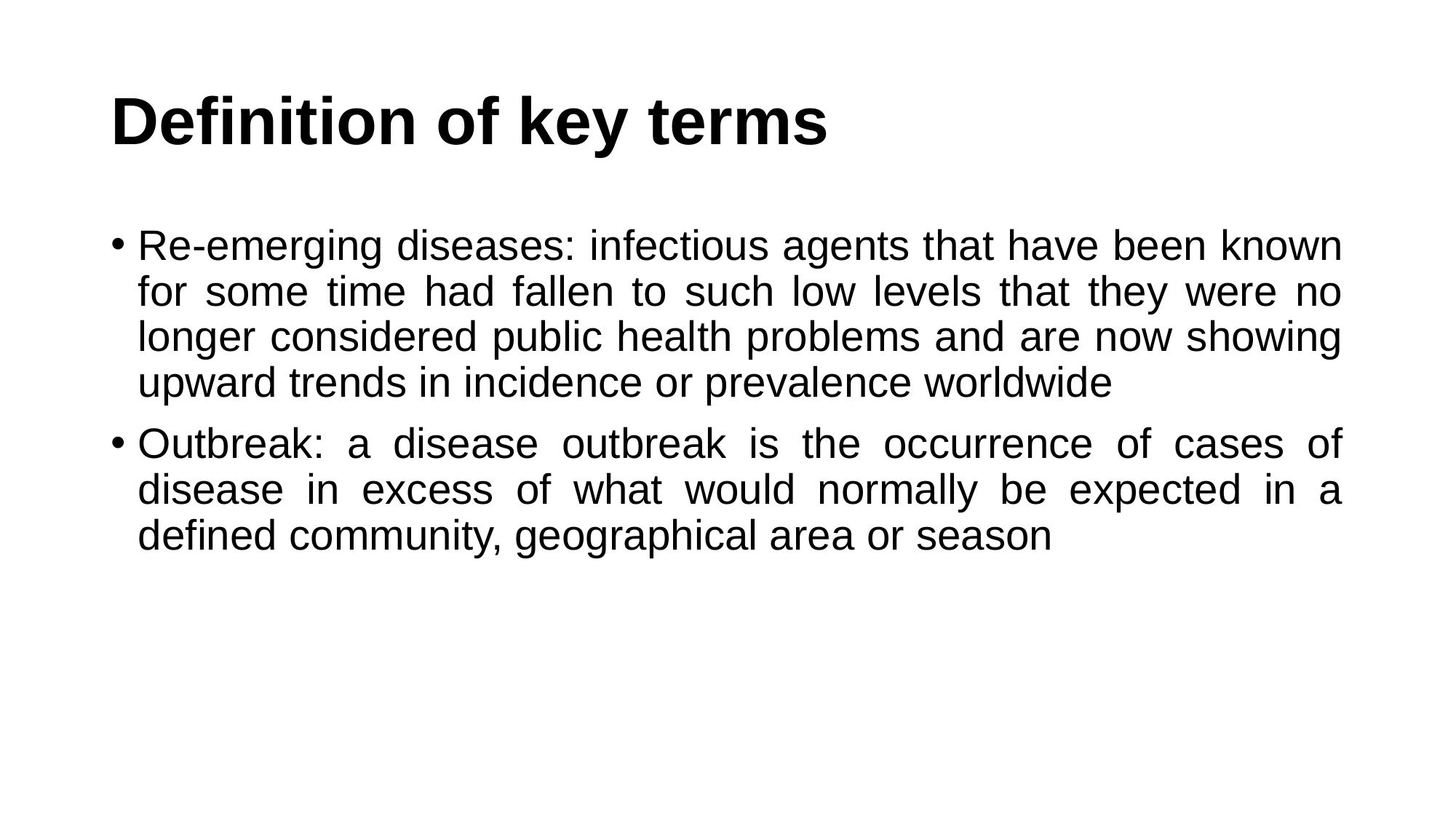

# Definition of key terms
Re-emerging diseases: infectious agents that have been known for some time had fallen to such low levels that they were no longer considered public health problems and are now showing upward trends in incidence or prevalence worldwide
Outbreak: a disease outbreak is the occurrence of cases of disease in excess of what would normally be expected in a defined community, geographical area or season